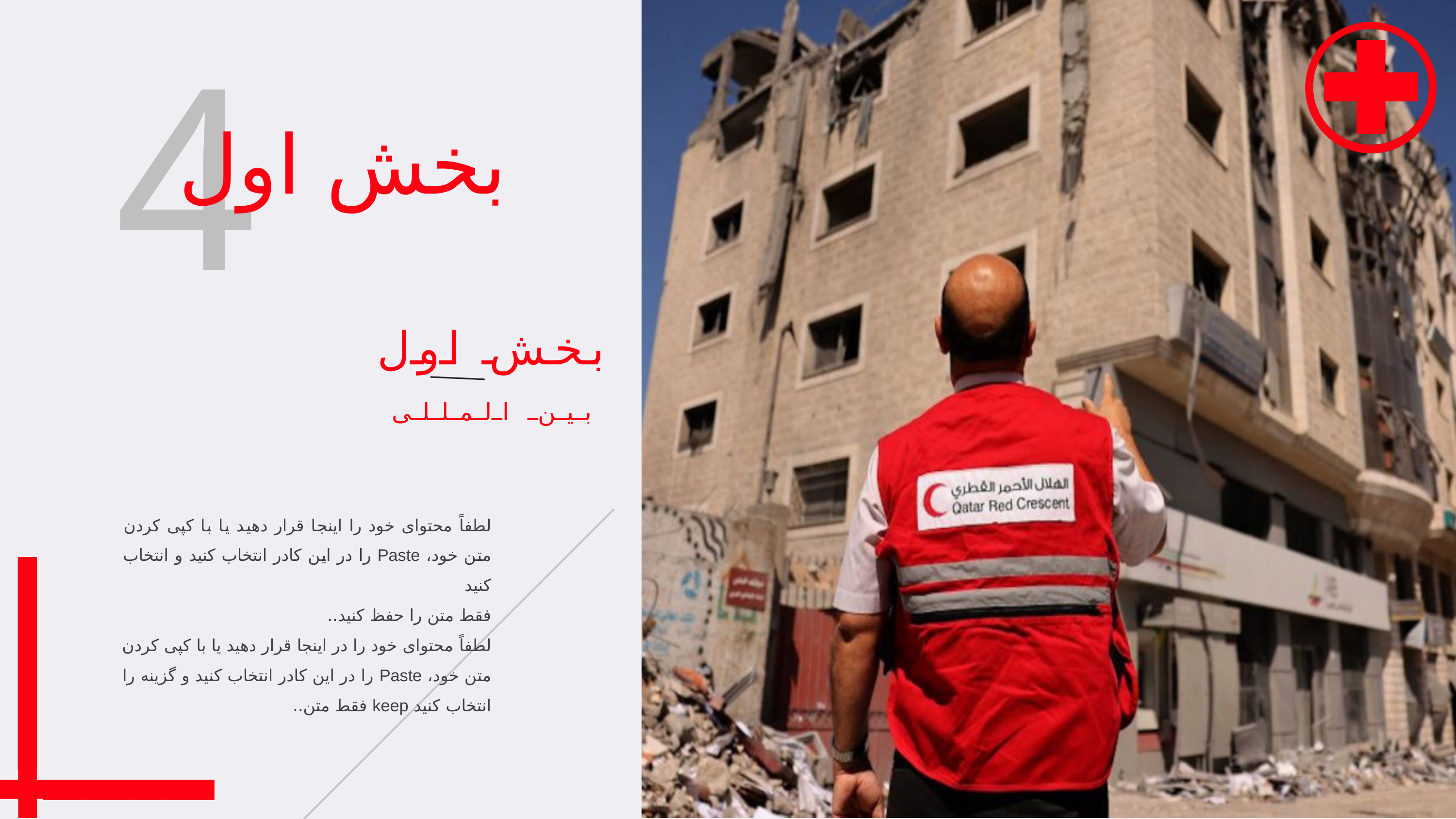

4

بخش اول
بخش اول

بین المللی
لطفاً محتوای خود را اینجا قرار دهید یا با کپی کردن متن خود، Paste را در این کادر انتخاب کنید و انتخاب کنید
فقط متن را حفظ کنید..
لطفاً محتوای خود را در اینجا قرار دهید یا با کپی کردن متن خود، Paste را در این کادر انتخاب کنید و گزینه را انتخاب کنید keep فقط متن..